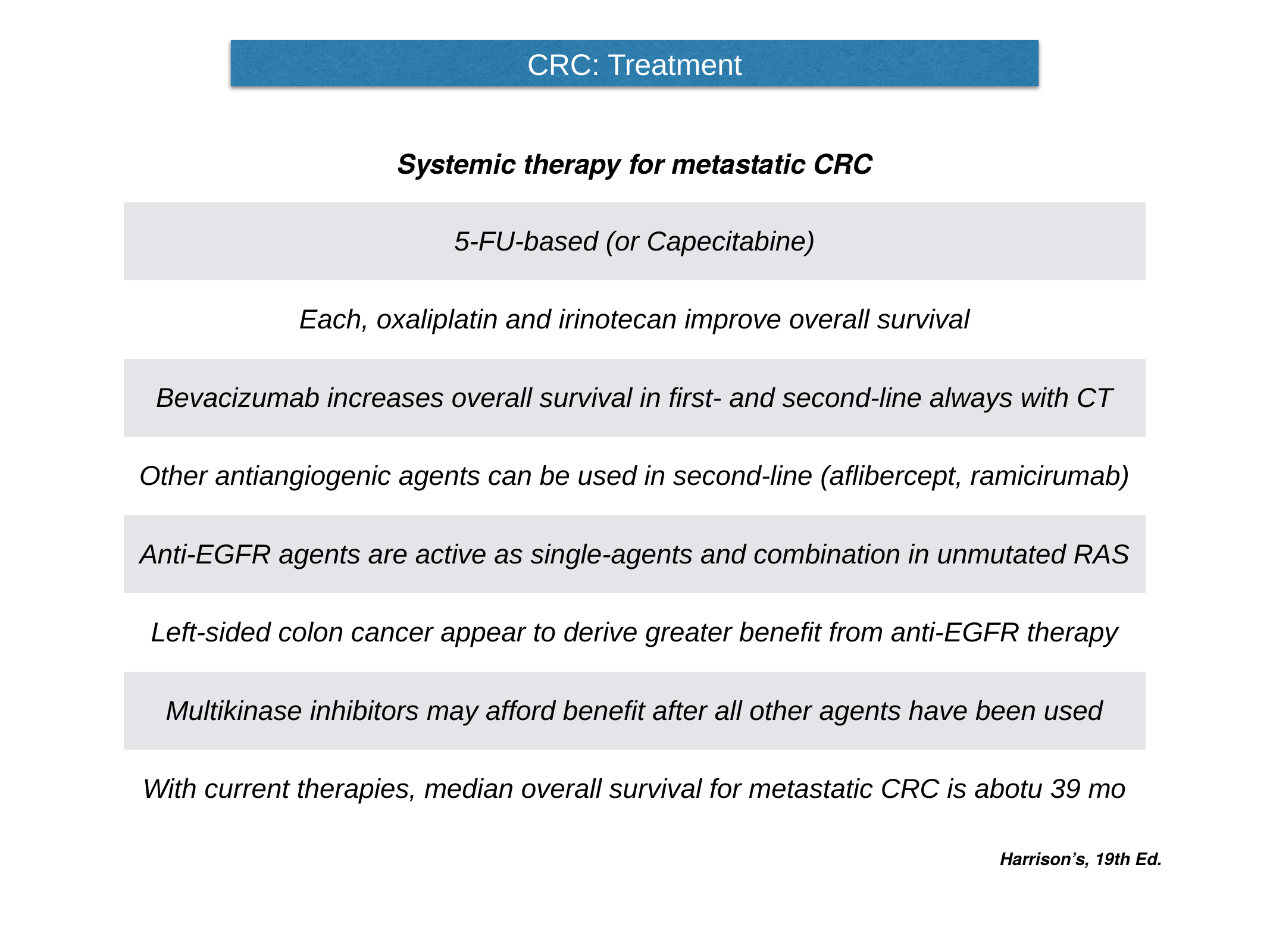

CRC: Treatment
| Systemic therapy for metastatic CRC |
| --- |
| 5-FU-based (or Capecitabine) |
| Each, oxaliplatin and irinotecan improve overall survival |
| Bevacizumab increases overall survival in first- and second-line always with CT |
| Other antiangiogenic agents can be used in second-line (aflibercept, ramicirumab) |
| Anti-EGFR agents are active as single-agents and combination in unmutated RAS |
| Left-sided colon cancer appear to derive greater benefit from anti-EGFR therapy |
| Multikinase inhibitors may afford benefit after all other agents have been used |
| With current therapies, median overall survival for metastatic CRC is abotu 39 mo |
Harrison’s, 19th Ed.